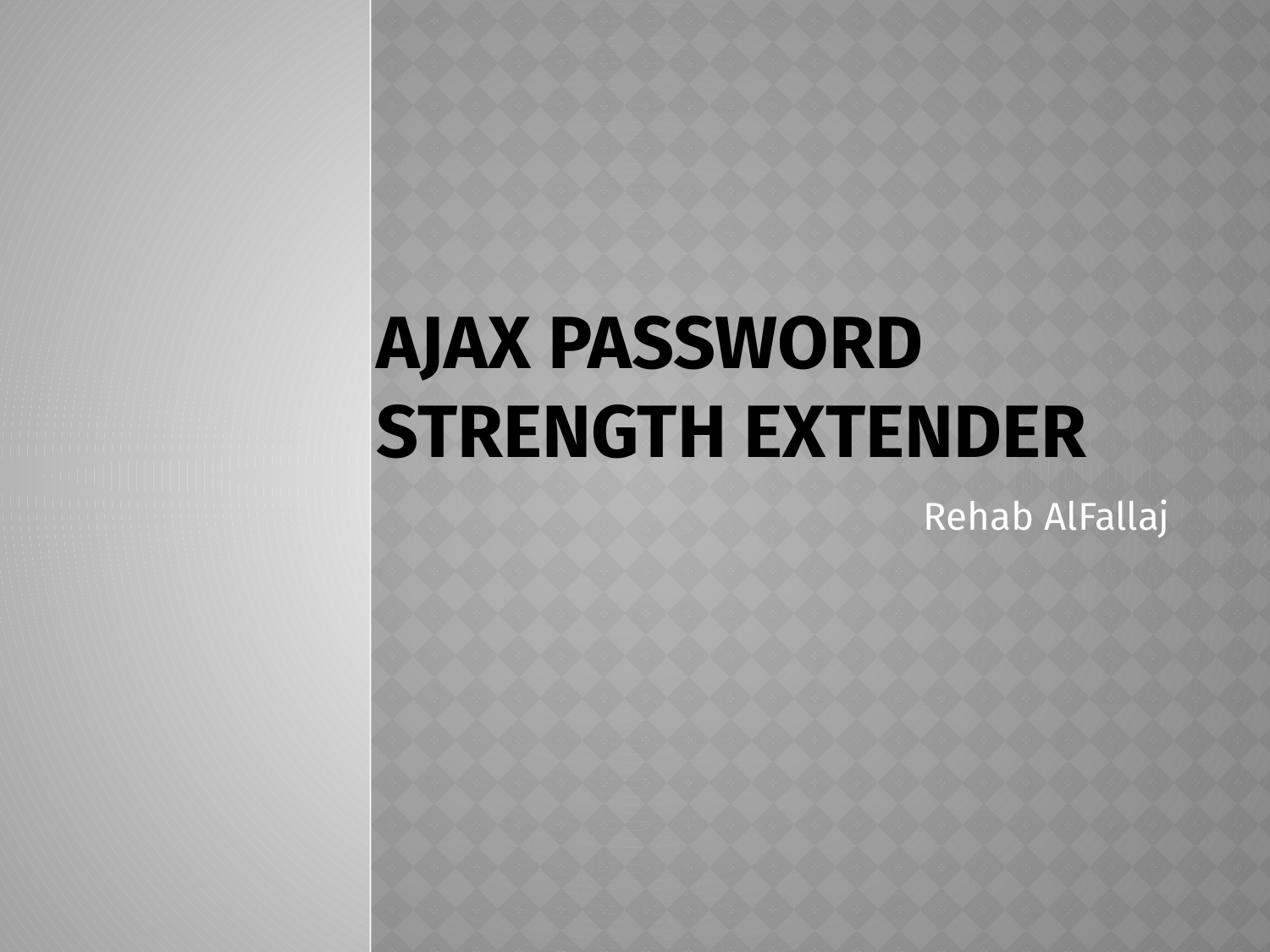

# AJAX Password Strength Extender
Rehab AlFallaj